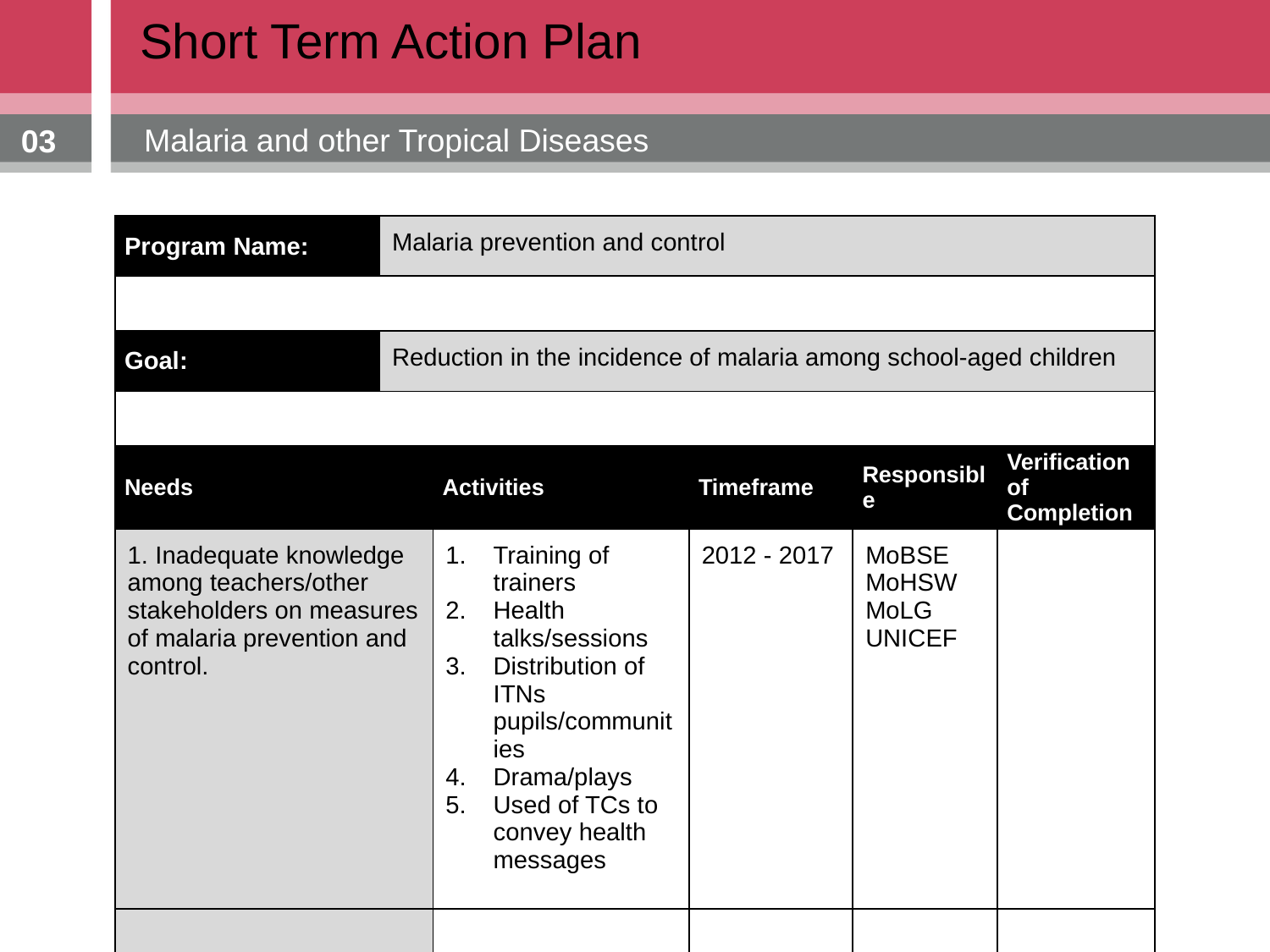

Short Term Action Plan
Malaria and other Tropical Diseases

03
| Program Name: | Malaria prevention and control |  |  |  |  |
| --- | --- | --- | --- | --- | --- |
|  |  |  |  |  |  |
| Goal: | Reduction in the incidence of malaria among school-aged children |  |  |  |  |
|  |  |  |  |  |  |
| Needs |  | Activities | Timeframe | Responsible | Verification of Completion |
| 1. Inadequate knowledge among teachers/other stakeholders on measures of malaria prevention and control. |  | Training of trainers Health talks/sessions Distribution of ITNs pupils/communities Drama/plays Used of TCs to convey health messages | 2012 - 2017 | MoBSE MoHSW MoLG UNICEF |  |
|  |  |  |  |  |  |
|  |  |  |  |  |  |
|  |  |  |  |  |  |
|  |  |  |  |  |  |
|  |  |  |  |  |  |
|  |  |  |  |  |  |